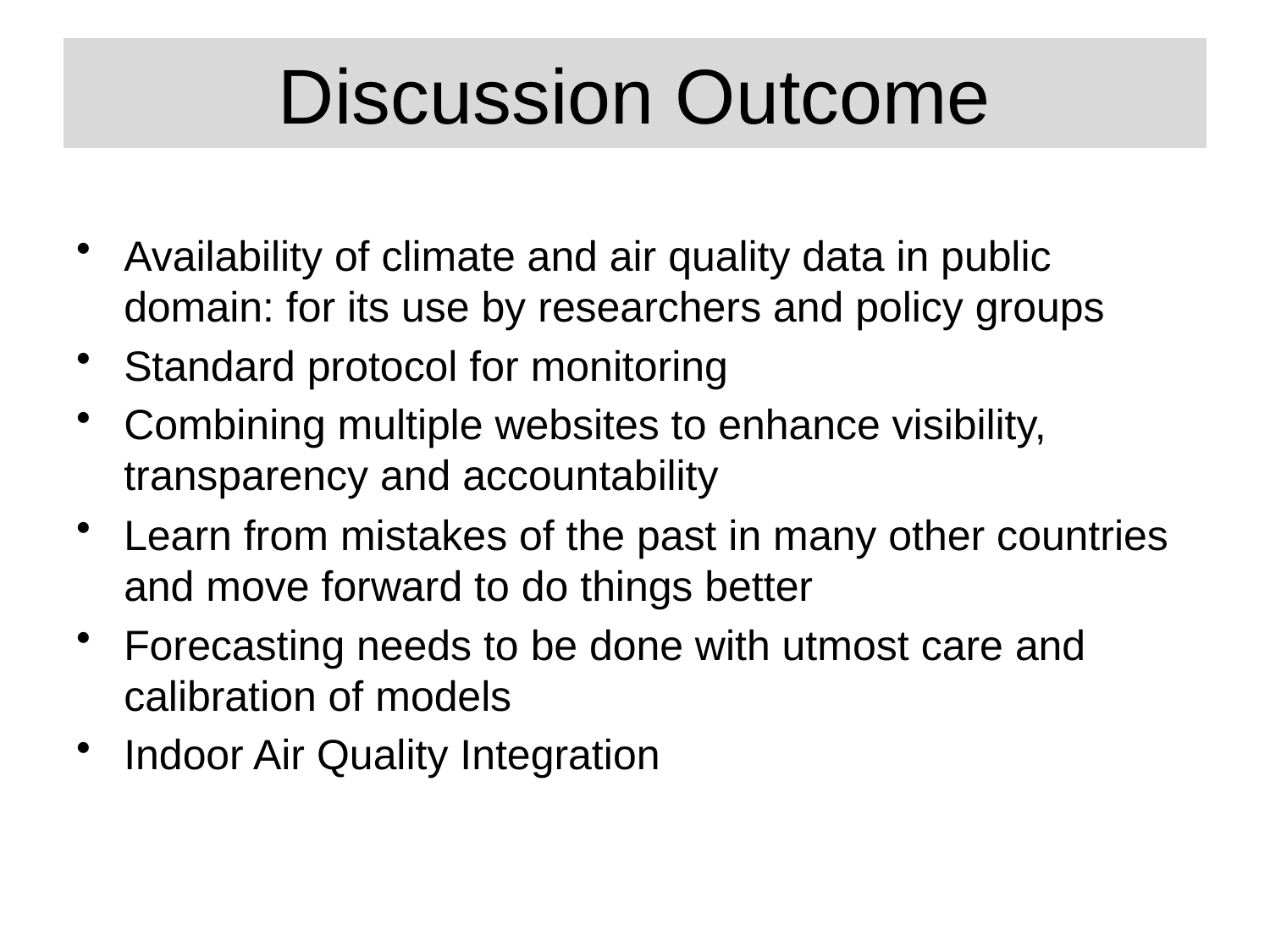

# Discussion Outcome
Availability of climate and air quality data in public domain: for its use by researchers and policy groups
Standard protocol for monitoring
Combining multiple websites to enhance visibility, transparency and accountability
Learn from mistakes of the past in many other countries and move forward to do things better
Forecasting needs to be done with utmost care and calibration of models
Indoor Air Quality Integration